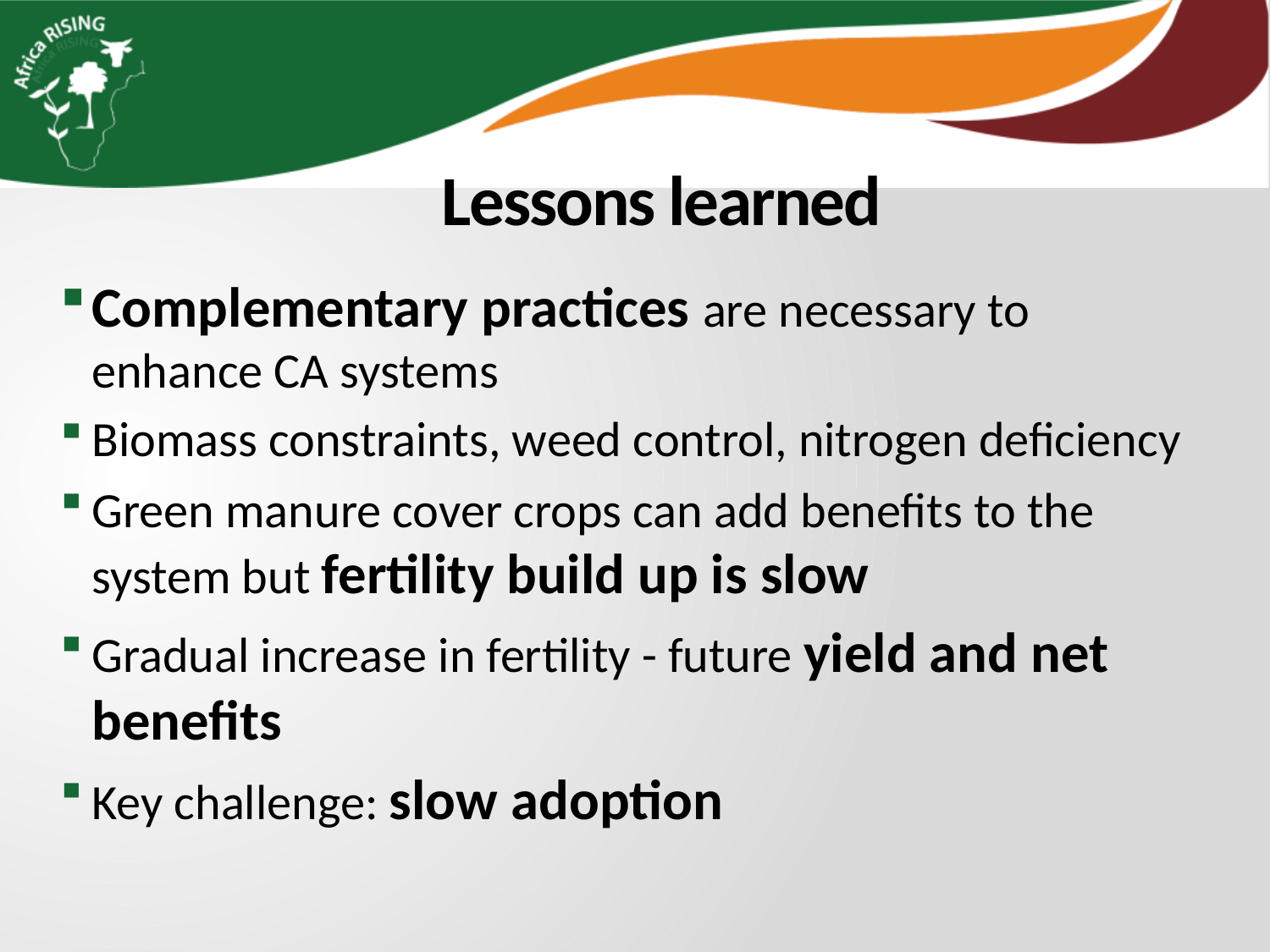

# Lessons learned
Complementary practices are necessary to enhance CA systems
Biomass constraints, weed control, nitrogen deficiency
Green manure cover crops can add benefits to the system but fertility build up is slow
Gradual increase in fertility - future yield and net benefits
Key challenge: slow adoption